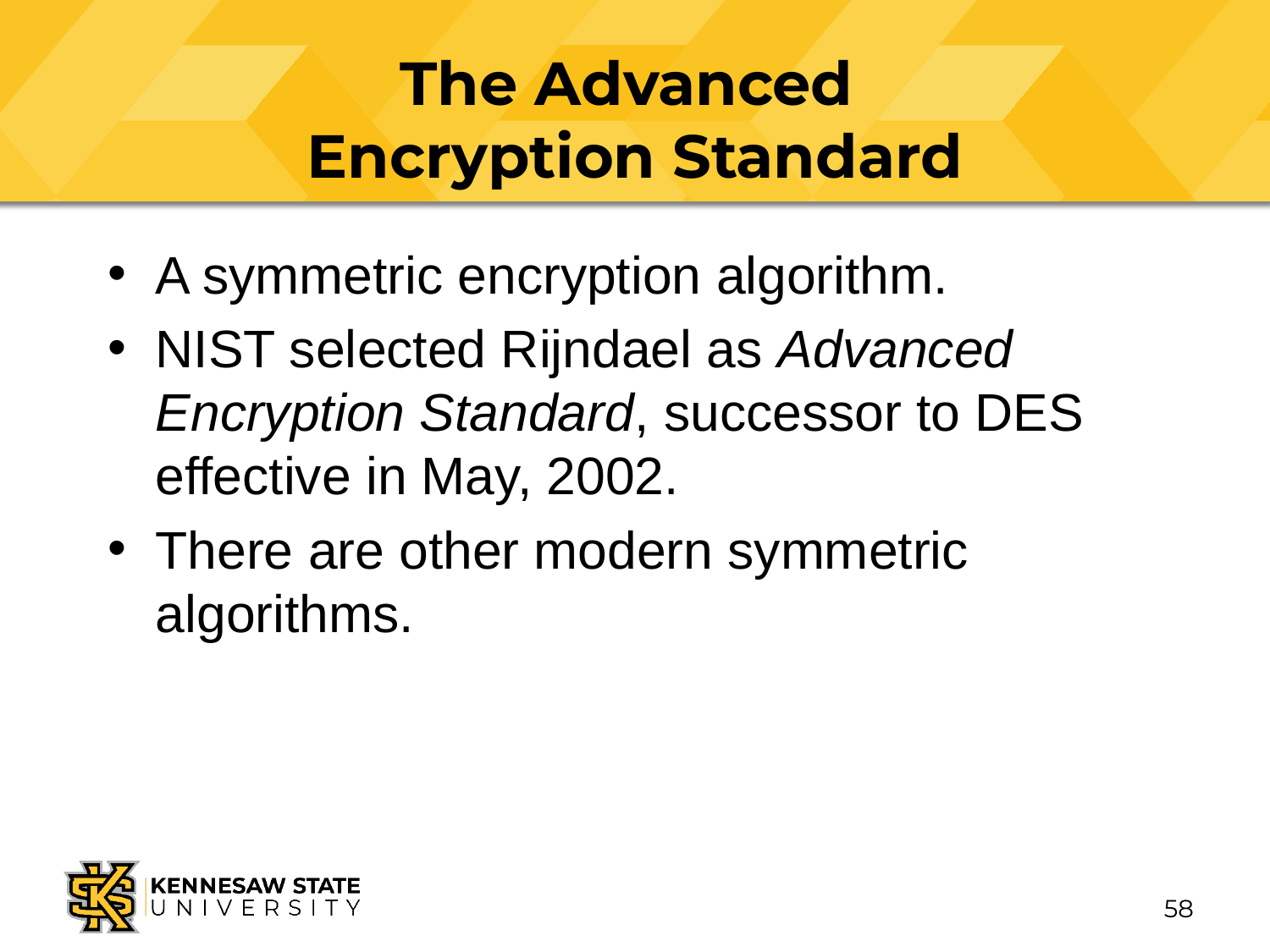

# The Advanced Encryption Standard
A symmetric encryption algorithm.
NIST selected Rijndael as Advanced Encryption Standard, successor to DES effective in May, 2002.
There are other modern symmetric algorithms.
58